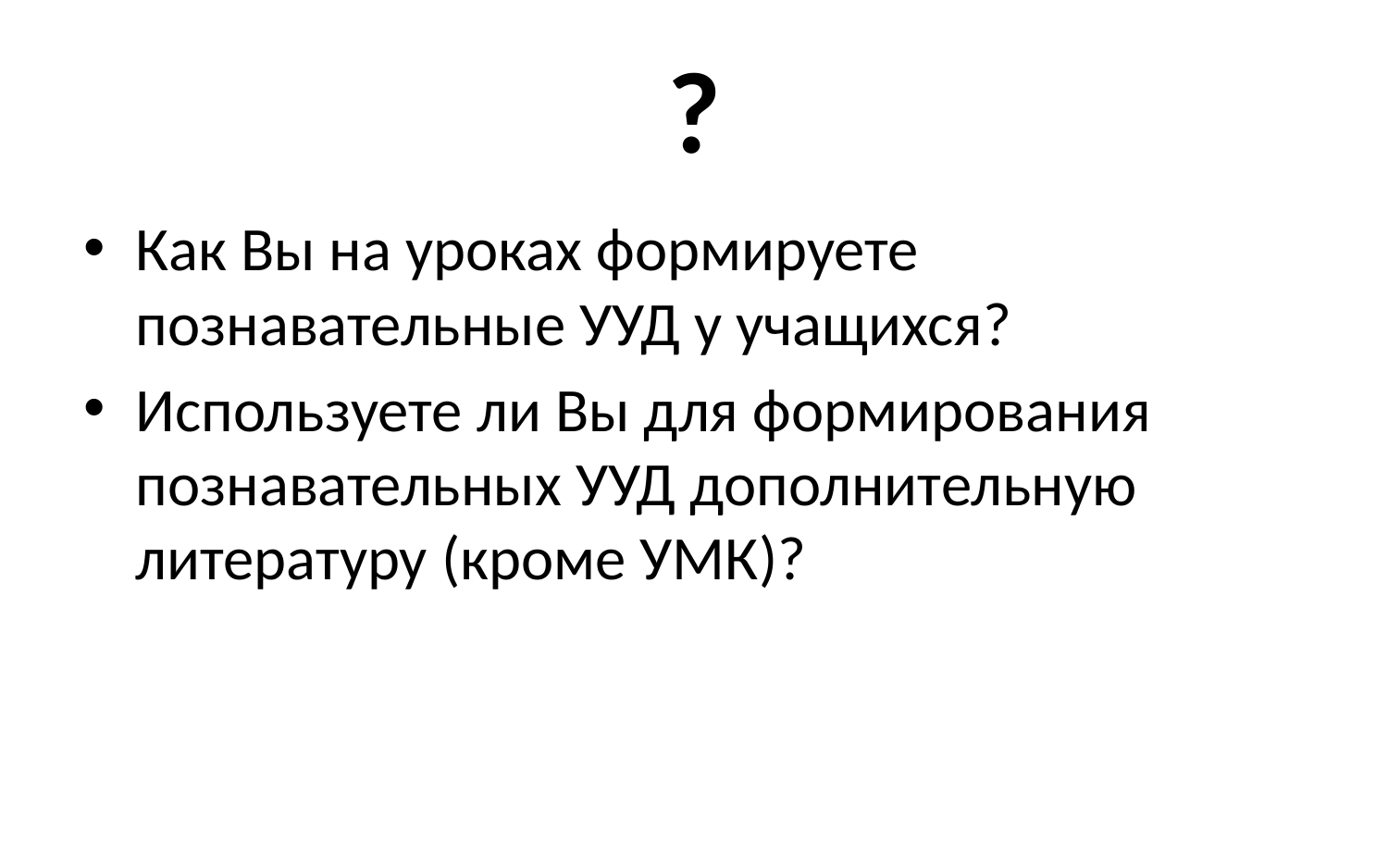

# ?
Как Вы на уроках формируете познавательные УУД у учащихся?
Используете ли Вы для формирования познавательных УУД дополнительную литературу (кроме УМК)?